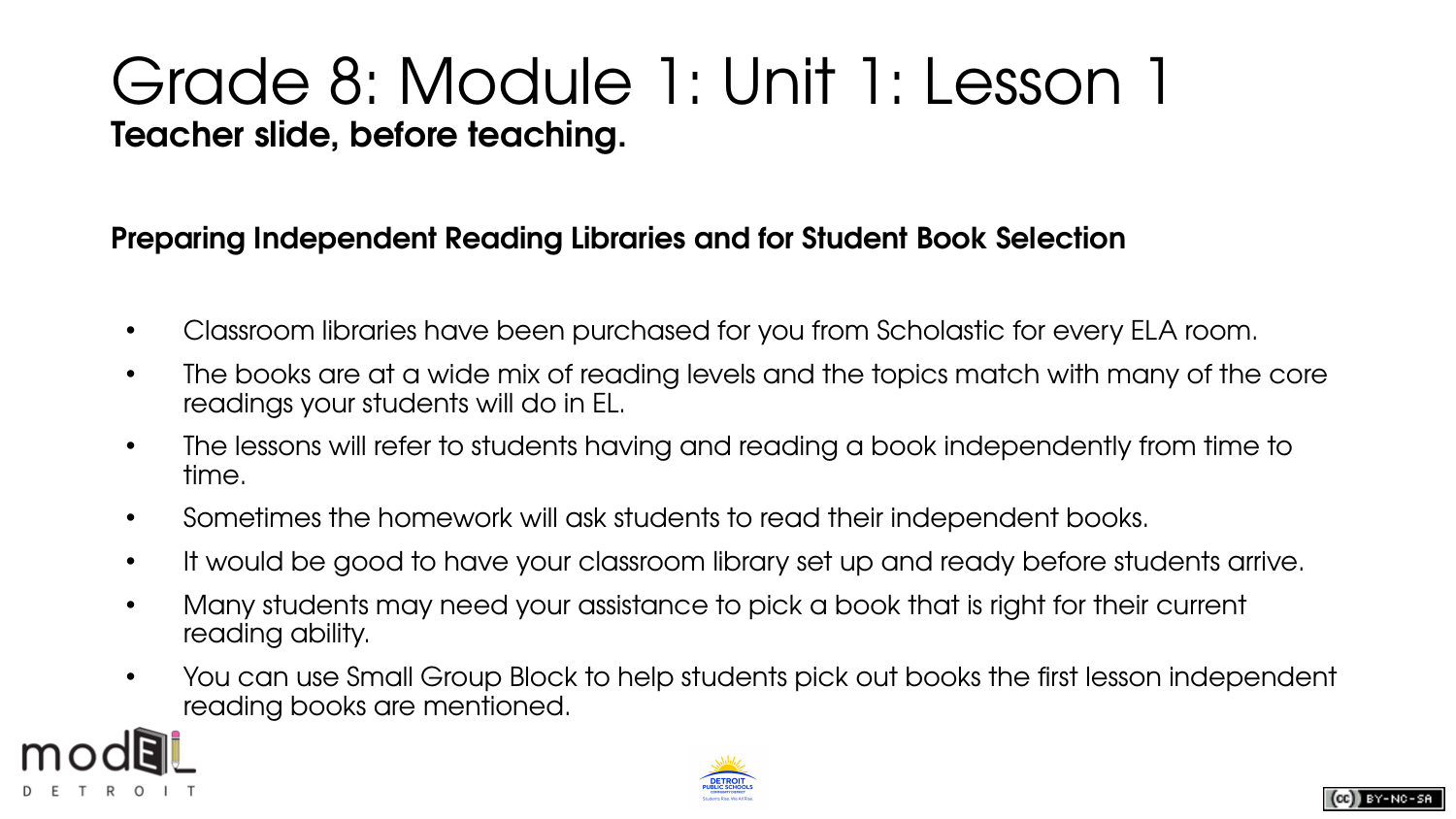

# Grade 8: Module 1: Unit 1: Lesson 1 Teacher slide, before teaching.
Preparing Independent Reading Libraries and for Student Book Selection

Classroom libraries have been purchased for you from Scholastic for every ELA room.
The books are at a wide mix of reading levels and the topics match with many of the core readings your students will do in EL.
The lessons will refer to students having and reading a book independently from time to time.
Sometimes the homework will ask students to read their independent books.
It would be good to have your classroom library set up and ready before students arrive.
Many students may need your assistance to pick a book that is right for their current reading ability.
You can use Small Group Block to help students pick out books the first lesson independent reading books are mentioned.